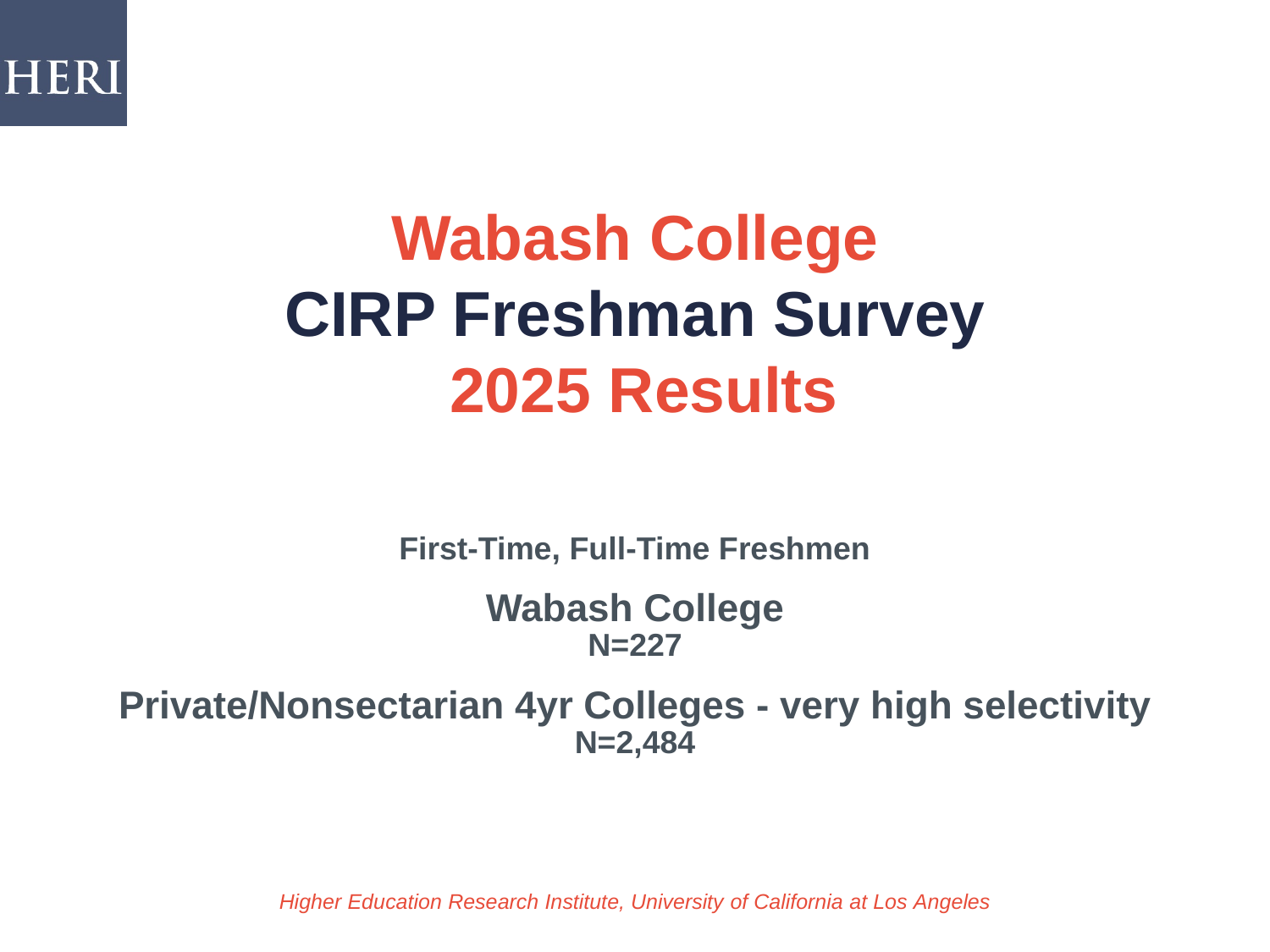

# Wabash College CIRP Freshman Survey 2025 Results
First-Time, Full-Time Freshmen

Wabash College
N=227

Private/Nonsectarian 4yr Colleges - very high selectivity
N=2,484
Higher Education Research Institute, University of California at Los Angeles